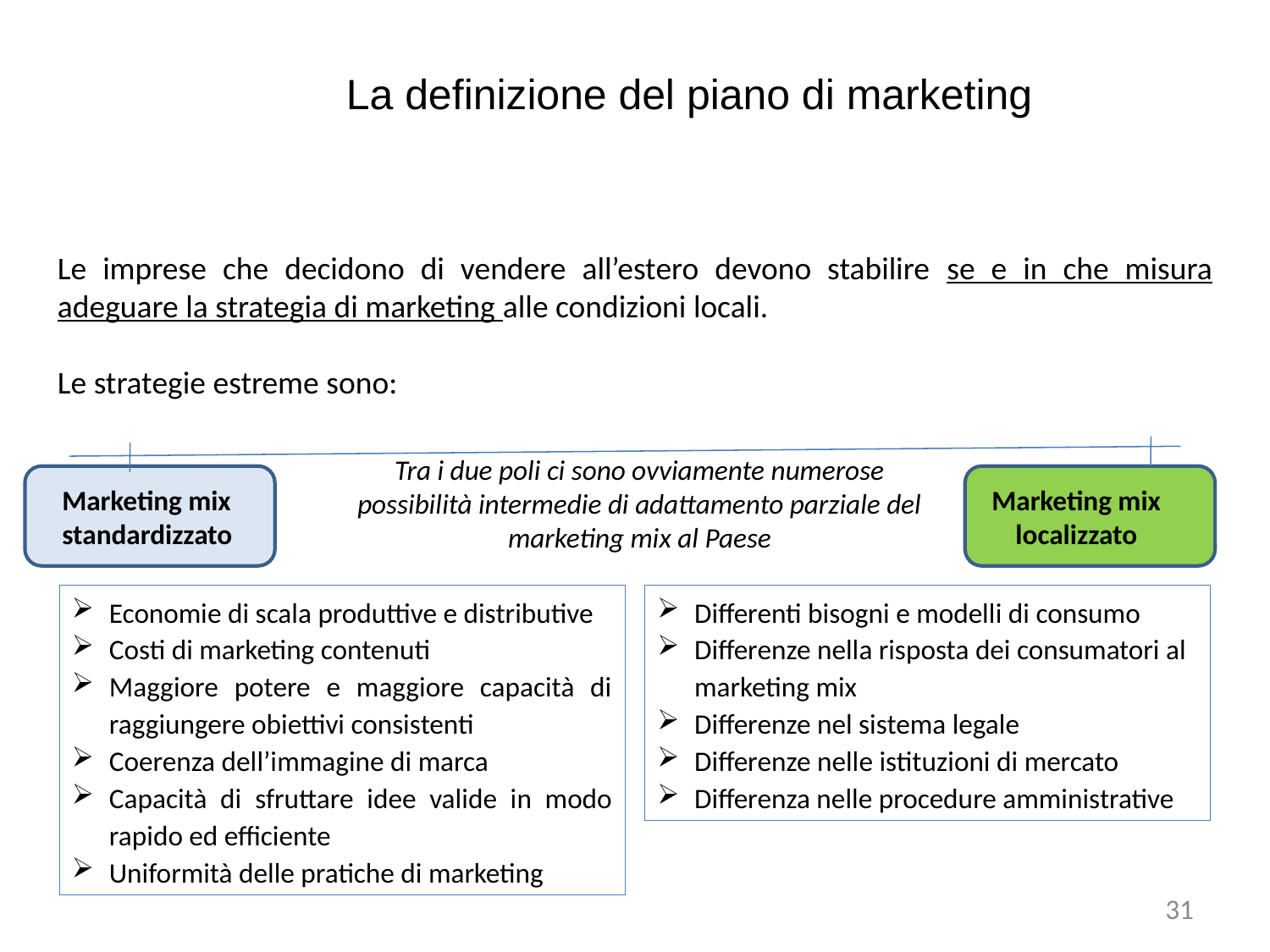

La definizione del piano di marketing
Le imprese che decidono di vendere all’estero devono stabilire se e in che misura adeguare la strategia di marketing alle condizioni locali.

Le strategie estreme sono:
Tra i due poli ci sono ovviamente numerose possibilità intermedie di adattamento parziale del marketing mix al Paese

Marketing mix standardizzato
Marketing mix localizzato
Economie di scala produttive e distributive
Costi di marketing contenuti
Maggiore potere e maggiore capacità di raggiungere obiettivi consistenti
Coerenza dell’immagine di marca
Capacità di sfruttare idee valide in modo rapido ed efficiente
Uniformità delle pratiche di marketing
Differenti bisogni e modelli di consumo
Differenze nella risposta dei consumatori al marketing mix
Differenze nel sistema legale
Differenze nelle istituzioni di mercato
Differenza nelle procedure amministrative
31